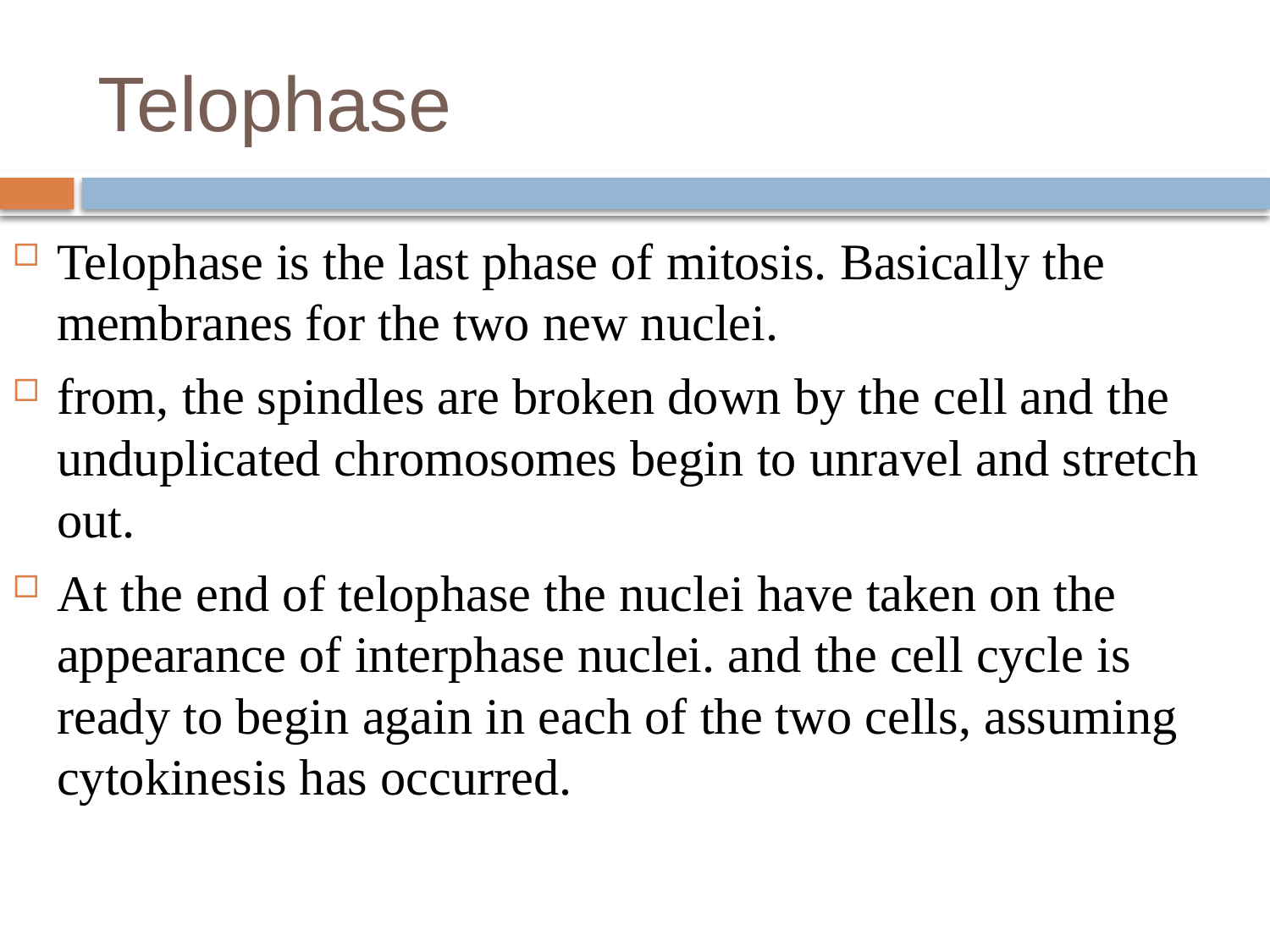

# Telophase
Telophase is the last phase of mitosis. Basically the membranes for the two new nuclei.
from, the spindles are broken down by the cell and the unduplicated chromosomes begin to unravel and stretch out.
At the end of telophase the nuclei have taken on the appearance of interphase nuclei. and the cell cycle is ready to begin again in each of the two cells, assuming cytokinesis has occurred.